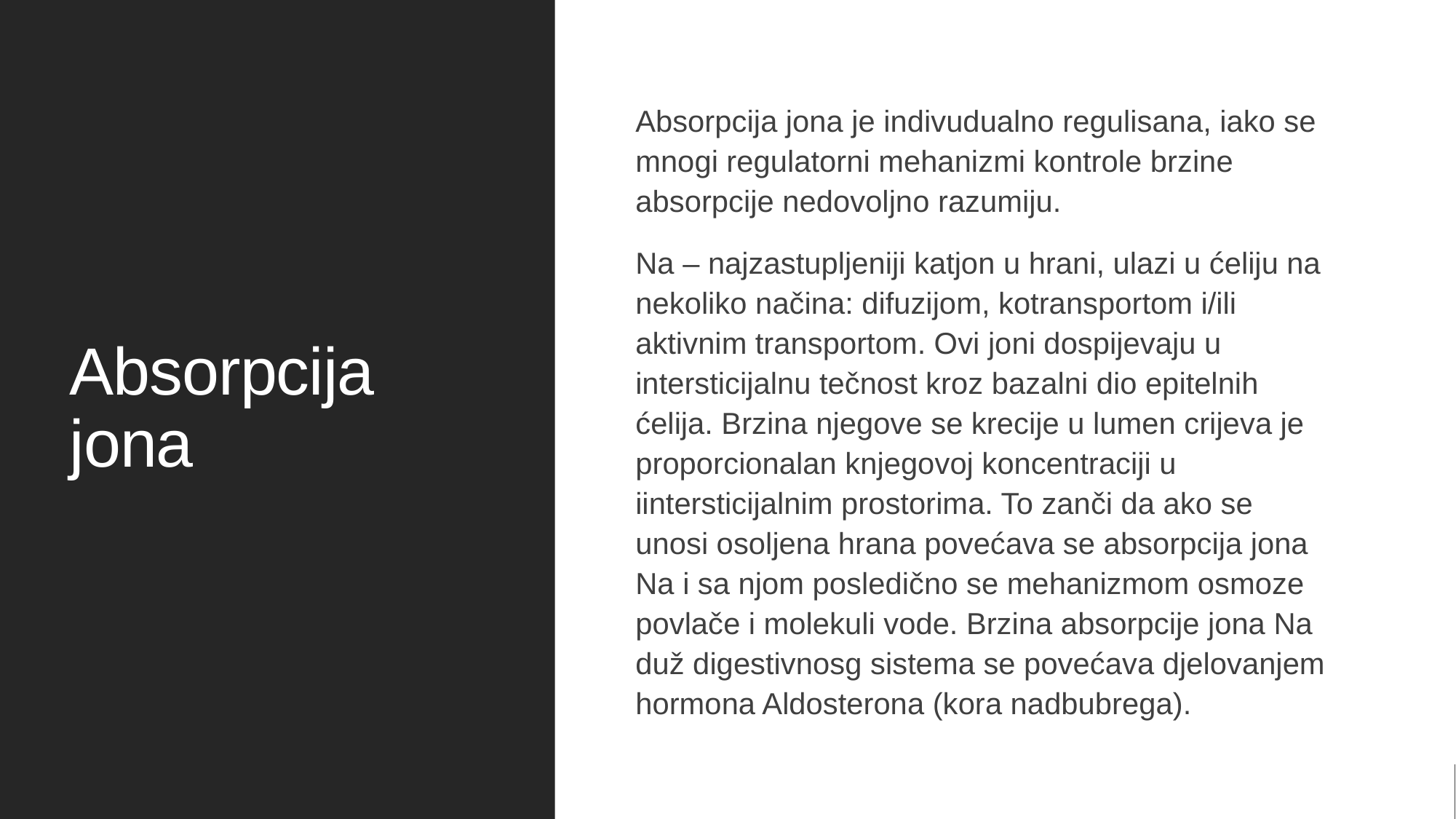

# Absorpcija jona
Absorpcija jona je indivudualno regulisana, iako se mnogi regulatorni mehanizmi kontrole brzine absorpcije nedovoljno razumiju.
Na – najzastupljeniji katjon u hrani, ulazi u ćeliju na nekoliko načina: difuzijom, kotransportom i/ili aktivnim transportom. Ovi joni dospijevaju u intersticijalnu tečnost kroz bazalni dio epitelnih ćelija. Brzina njegove se krecije u lumen crijeva je proporcionalan knjegovoj koncentraciji u iintersticijalnim prostorima. To zanči da ako se unosi osoljena hrana povećava se absorpcija jona Na i sa njom posledično se mehanizmom osmoze povlače i molekuli vode. Brzina absorpcije jona Na duž digestivnosg sistema se povećava djelovanjem hormona Aldosterona (kora nadbubrega).